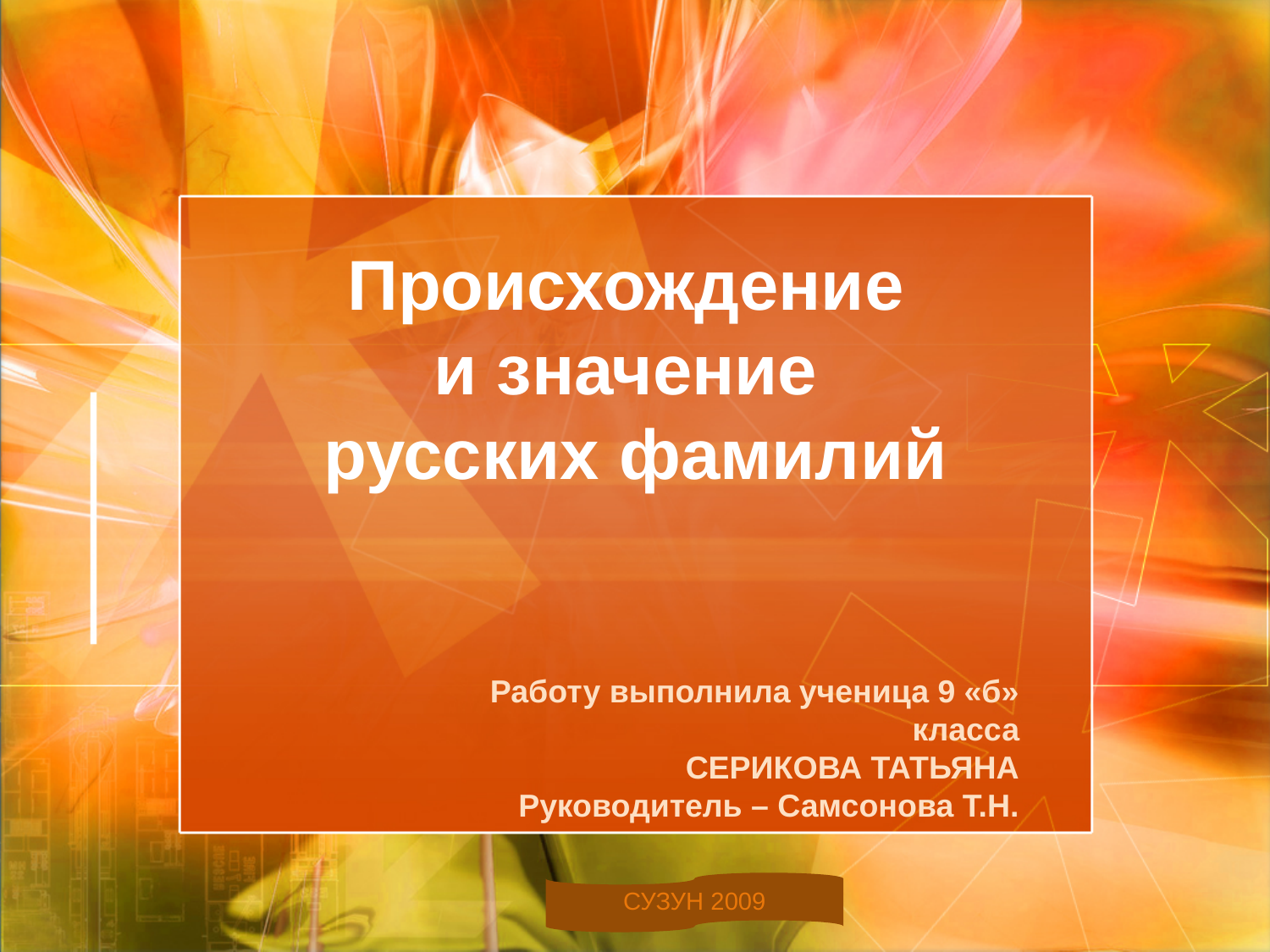

# Происхождение и значение русских фамилий
Работу выполнила ученица 9 «б» класса
СЕРИКОВА ТАТЬЯНА
Руководитель – Самсонова Т.Н.

СУЗУН 2009